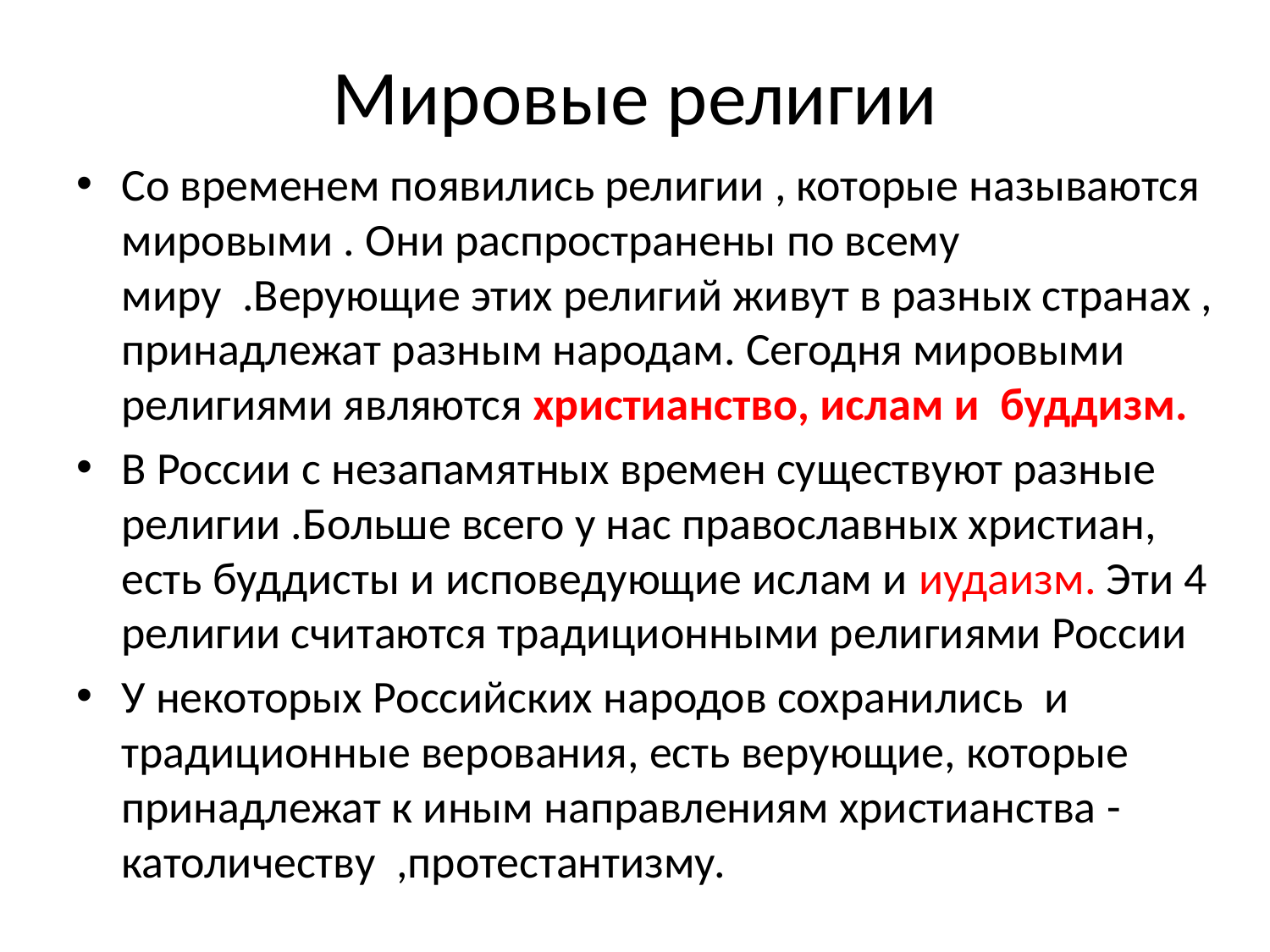

# Мировые религии
Со временем появились религии , которые называются мировыми . Они распространены по всему миру  .Верующие этих религий живут в разных странах , принадлежат разным народам. Сегодня мировыми религиями являются христианство, ислам и  буддизм.
В России с незапамятных времен существуют разные религии .Больше всего у нас православных христиан, есть буддисты и исповедующие ислам и иудаизм. Эти 4 религии считаются традиционными религиями России
У некоторых Российских народов сохранились  и традиционные верования, есть верующие, которые принадлежат к иным направлениям христианства -католичеству  ,протестантизму.